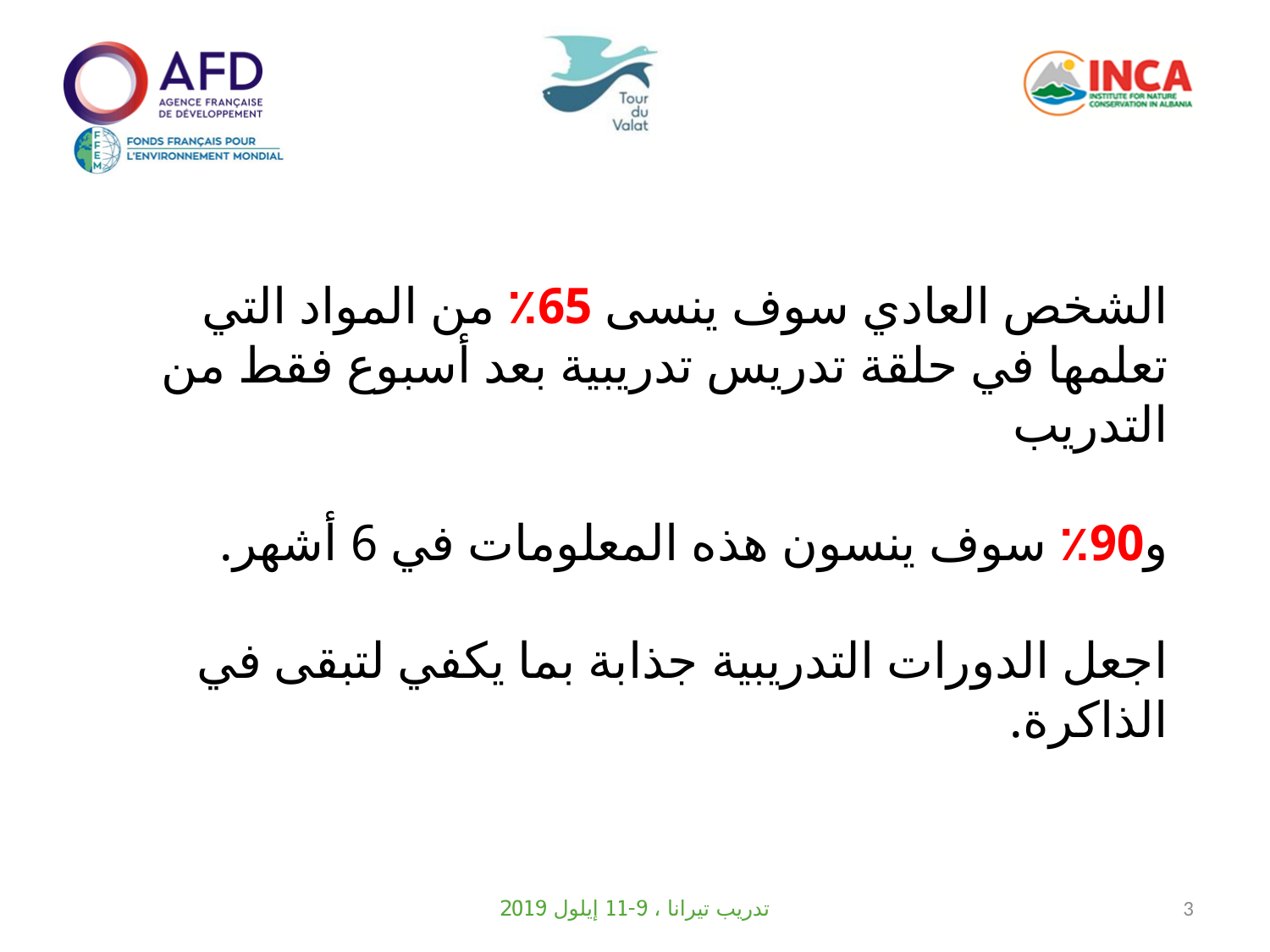

الشخص العادي سوف ينسى 65٪ من المواد التي تعلمها في حلقة تدريس تدريبية بعد أسبوع فقط من التدريب
و90٪ سوف ينسون هذه المعلومات في 6 أشهر.
اجعل الدورات التدريبية جذابة بما يكفي لتبقى في الذاكرة.
تدريب تيرانا ، 9-11 إيلول 2019
3